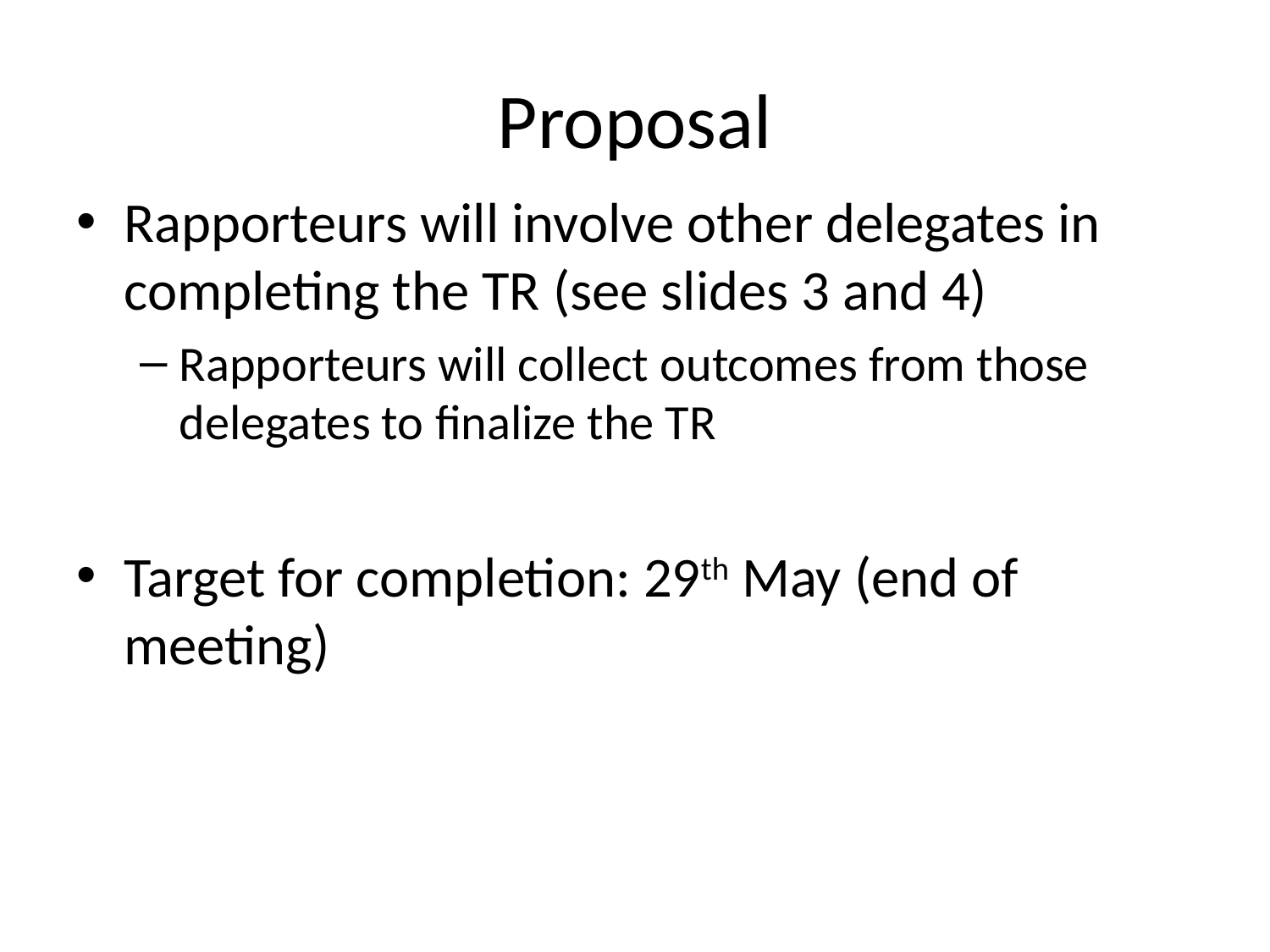

# Proposal
Rapporteurs will involve other delegates in completing the TR (see slides 3 and 4)
Rapporteurs will collect outcomes from those delegates to finalize the TR

Target for completion: 29th May (end of meeting)